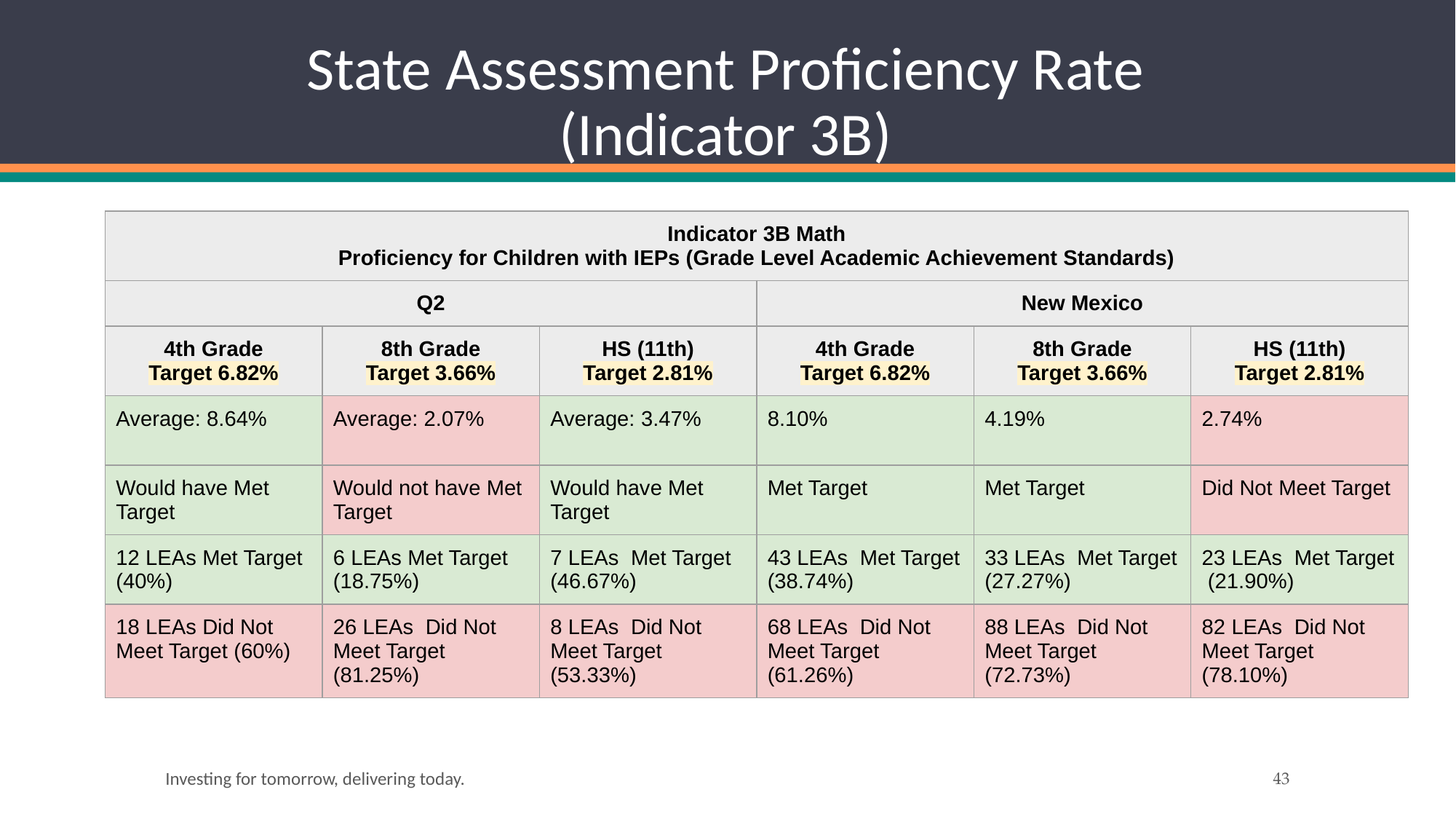

# State Assessment Proficiency Rate (Indicator 3B)
| Indicator 3B Math Proficiency for Children with IEPs (Grade Level Academic Achievement Standards) |  |  |  |  |  |
| --- | --- | --- | --- | --- | --- |
| Q2 |  |  | New Mexico |  |  |
| 4th Grade Target 6.82% | 8th Grade Target 3.66% | HS (11th) Target 2.81% | 4th Grade Target 6.82% | 8th Grade Target 3.66% | HS (11th) Target 2.81% |
| Average: 8.64% | Average: 2.07% | Average: 3.47% | 8.10% | 4.19% | 2.74% |
| Would have Met Target | Would not have Met Target | Would have Met Target | Met Target | Met Target | Did Not Meet Target |
| 12 LEAs Met Target (40%) | 6 LEAs Met Target (18.75%) | 7 LEAs Met Target (46.67%) | 43 LEAs Met Target (38.74%) | 33 LEAs Met Target (27.27%) | 23 LEAs Met Target (21.90%) |
| 18 LEAs Did Not Meet Target (60%) | 26 LEAs Did Not Meet Target (81.25%) | 8 LEAs Did Not Meet Target (53.33%) | 68 LEAs Did Not Meet Target (61.26%) | 88 LEAs Did Not Meet Target (72.73%) | 82 LEAs Did Not Meet Target (78.10%) |
Investing for tomorrow, delivering today.
43